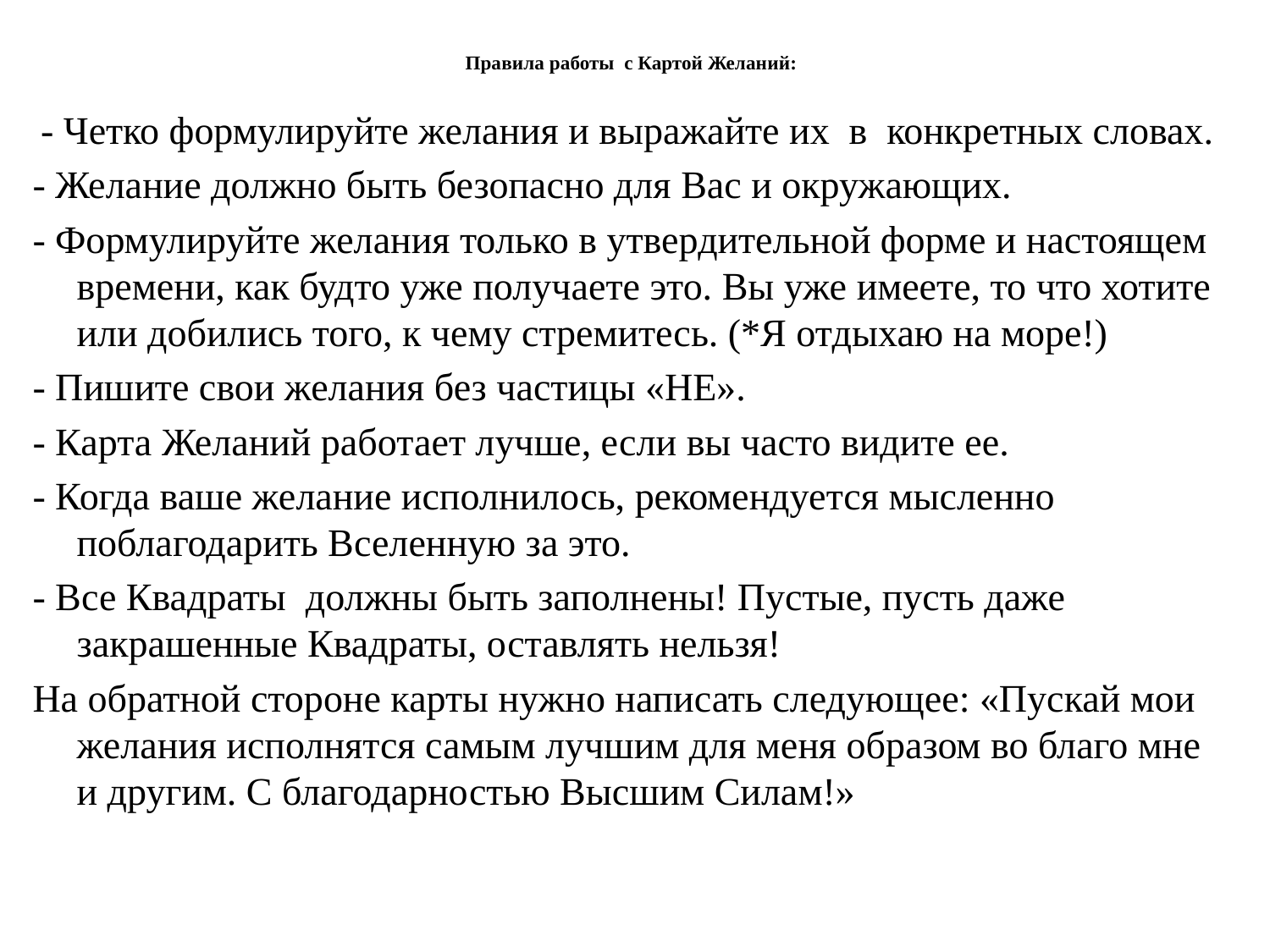

# Правила работы  с Картой Желаний:
 - Четко формулируйте желания и выражайте их  в  конкретных словах.
- Желание должно быть безопасно для Вас и окружающих.
- Формулируйте желания только в утвердительной форме и настоящем времени, как будто уже получаете это. Вы уже имеете, то что хотите или добились того, к чему стремитесь. (*Я отдыхаю на море!)
- Пишите свои желания без частицы «НЕ».
- Карта Желаний работает лучше, если вы часто видите ее.
- Когда ваше желание исполнилось, рекомендуется мысленно поблагодарить Вселенную за это.
- Все Квадраты  должны быть заполнены! Пустые, пусть даже закрашенные Квадраты, оставлять нельзя!
На обратной стороне карты нужно написать следующее: «Пускай мои желания исполнятся самым лучшим для меня образом во благо мне и другим. С благодарностью Высшим Силам!»